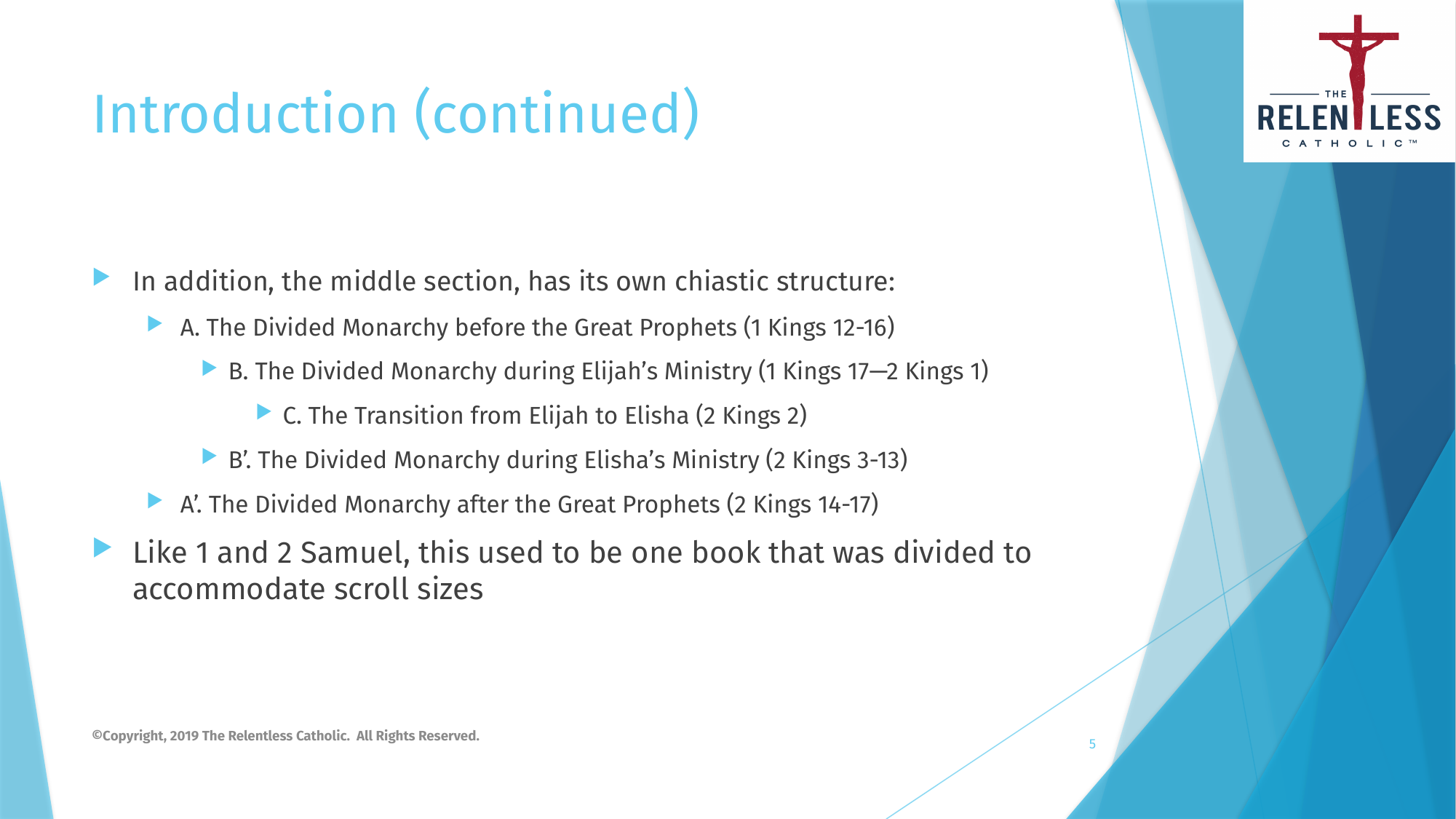

# Introduction (continued)
In addition, the middle section, has its own chiastic structure:
A. The Divided Monarchy before the Great Prophets (1 Kings 12-16)
B. The Divided Monarchy during Elijah’s Ministry (1 Kings 17—2 Kings 1)
C. The Transition from Elijah to Elisha (2 Kings 2)
B’. The Divided Monarchy during Elisha’s Ministry (2 Kings 3-13)
A’. The Divided Monarchy after the Great Prophets (2 Kings 14-17)
Like 1 and 2 Samuel, this used to be one book that was divided to accommodate scroll sizes

©Copyright, 2019 The Relentless Catholic.  All Rights Reserved.

5